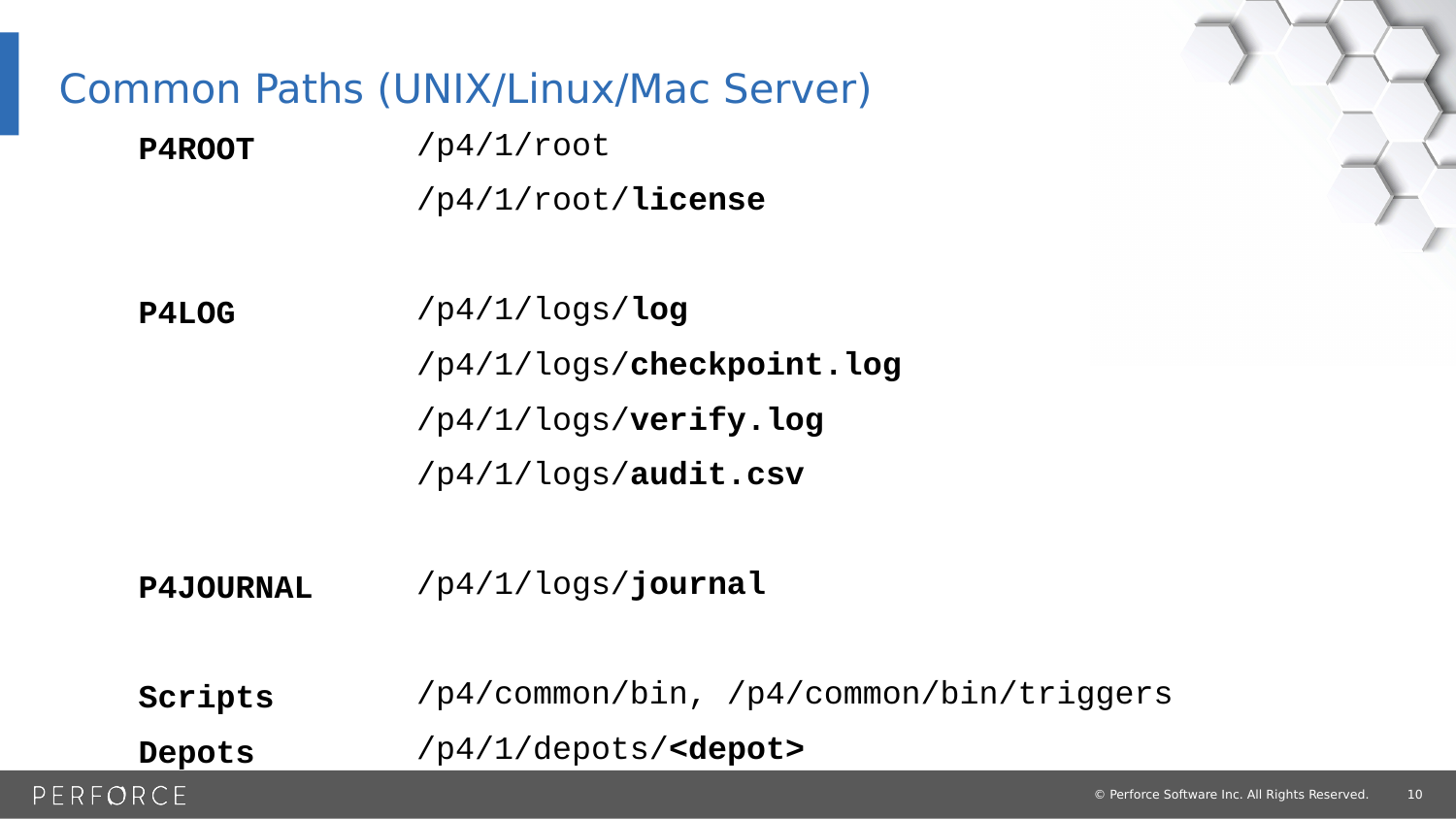

# Common Paths (UNIX/Linux/Mac Server)
/p4/1/root
/p4/1/root/license

/p4/1/logs/log
/p4/1/logs/checkpoint.log
/p4/1/logs/verify.log
/p4/1/logs/audit.csv

/p4/1/logs/journal

/p4/common/bin, /p4/common/bin/triggers
/p4/1/depots/<depot>

P4ROOT

P4LOG

P4JOURNAL

Scripts
Depots